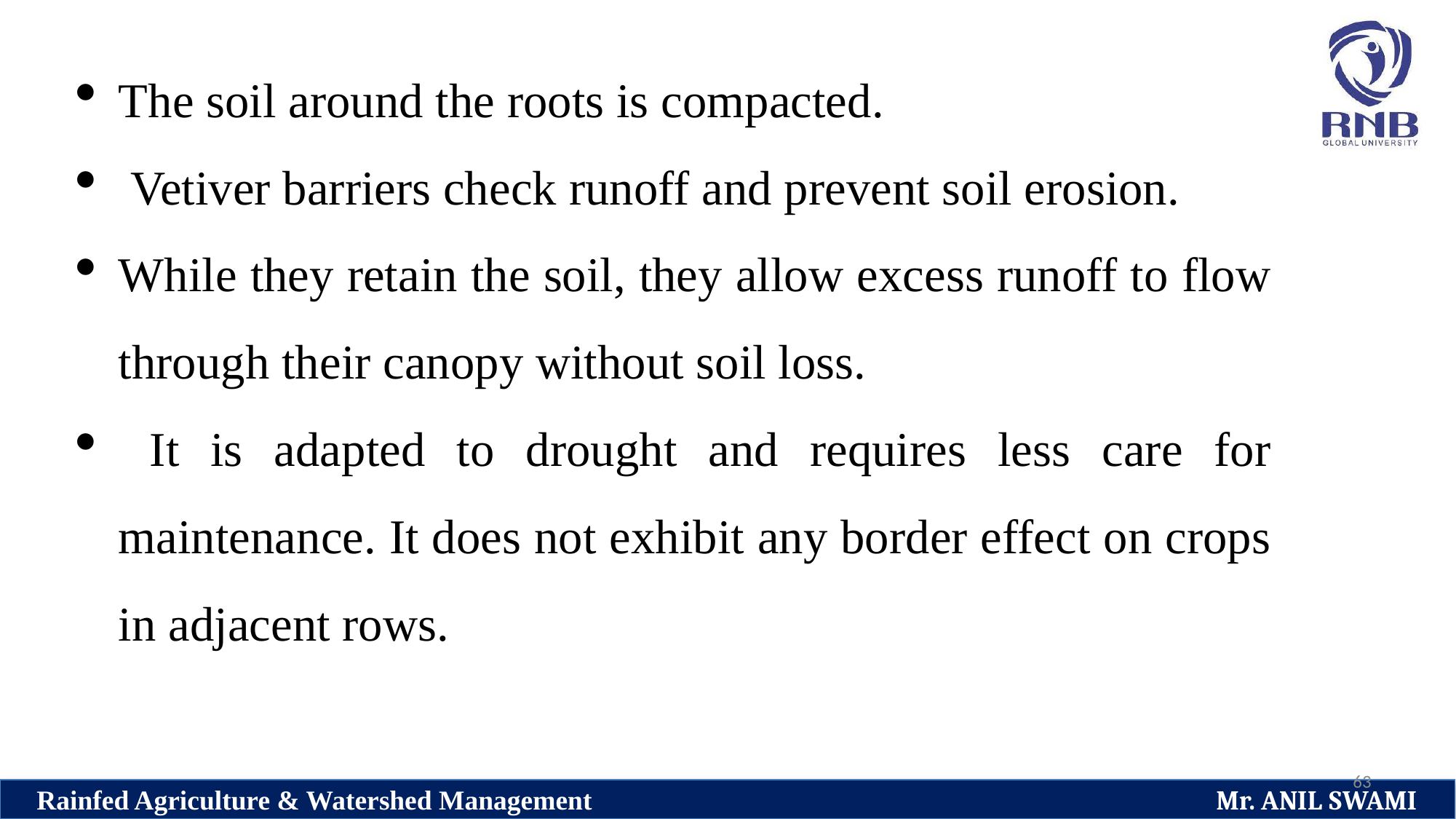

The soil around the roots is compacted.
 Vetiver barriers check runoff and prevent soil erosion.
While they retain the soil, they allow excess runoff to flow through their canopy without soil loss.
 It is adapted to drought and requires less care for maintenance. It does not exhibit any border effect on crops in adjacent rows.
63